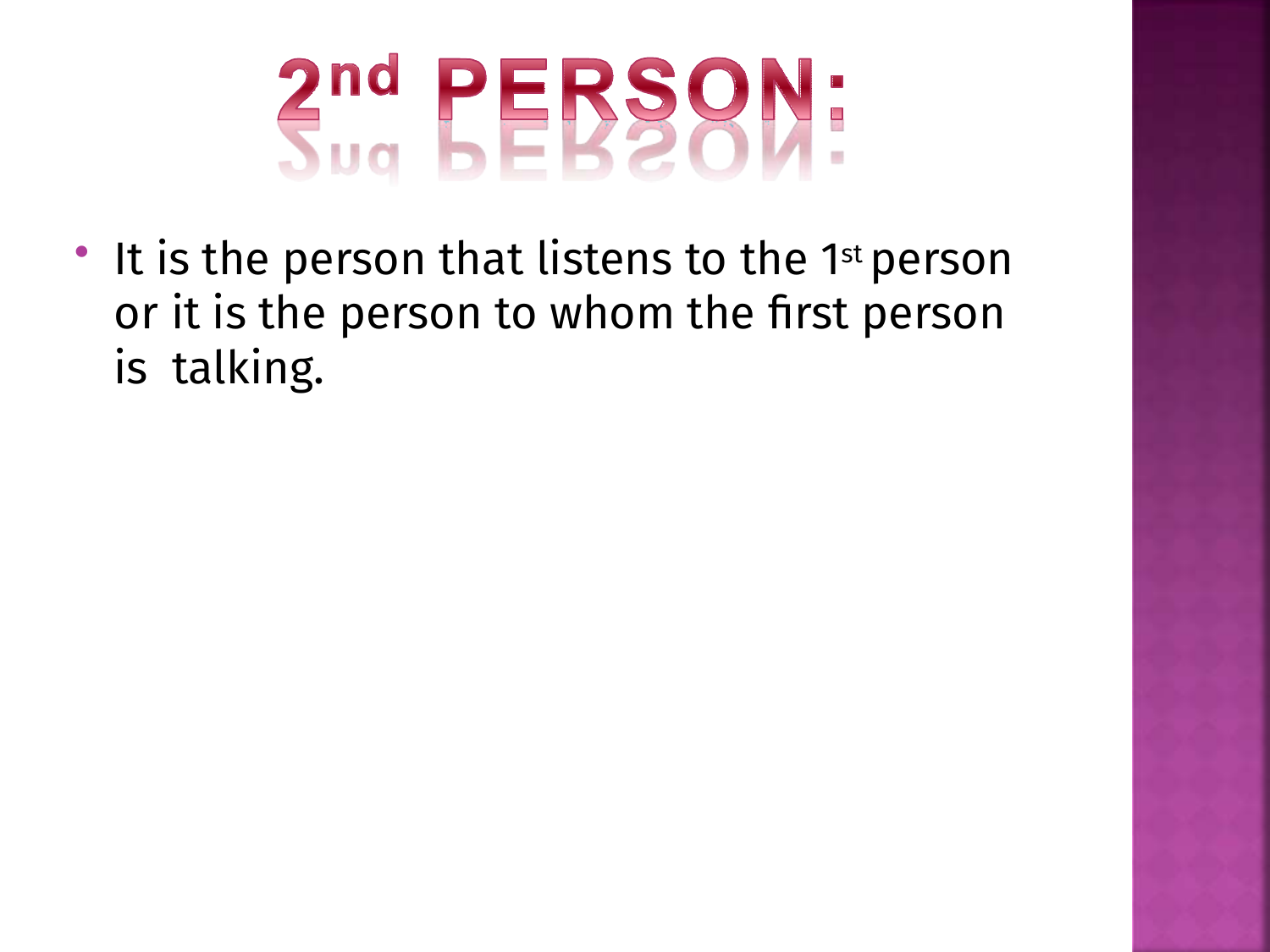

It is the person that listens to the 1st person  or it is the person to whom the first person is  talking.